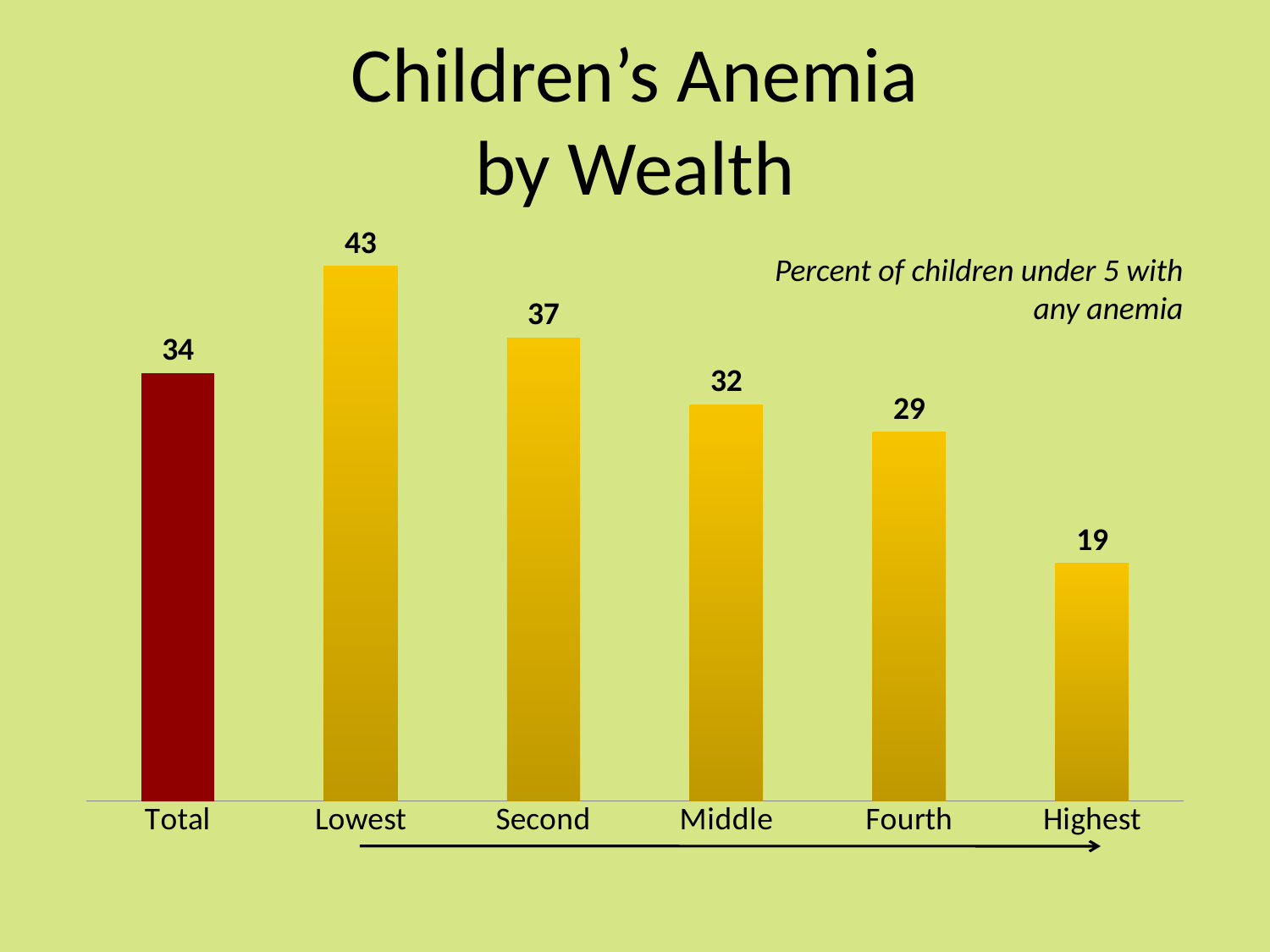

# Children’s Anemia by Wealth

### Chart

| Category | 43 |
|---|---|
| Total | 34.0 |
| Lowest | 42.5 |
| Second | 36.800000000000004 |
| Middle | 31.5 |
| Fourth | 29.3 |
| Highest | 18.9 |
Percent of children under 5 with any anemia